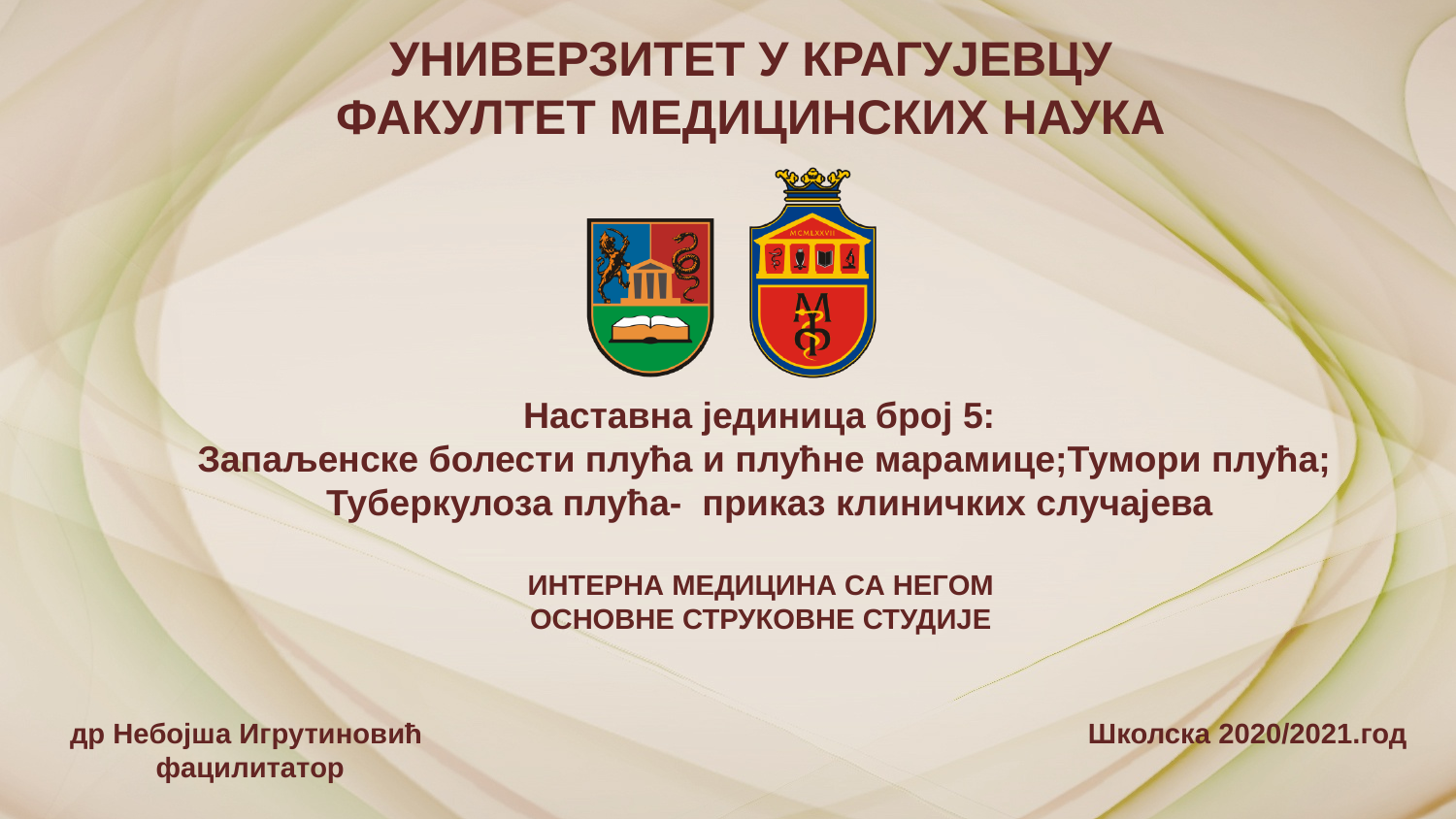

УНИВЕРЗИТЕТ У КРАГУЈЕВЦУ
ФАКУЛТЕТ МЕДИЦИНСКИХ НАУКА
Наставна јединица број 5:
Запаљенске болести плућа и плућне марамице;Тумори плућа;
Туберкулоза плућа-  приказ клиничких случајева
ИНТЕРНА МЕДИЦИНА СА НЕГОМ
ОСНОВНЕ СТРУКОВНЕ СТУДИЈЕ
др Небојша Игрутиновић
фацилитатор
                                                               Школска 2020/2021.год